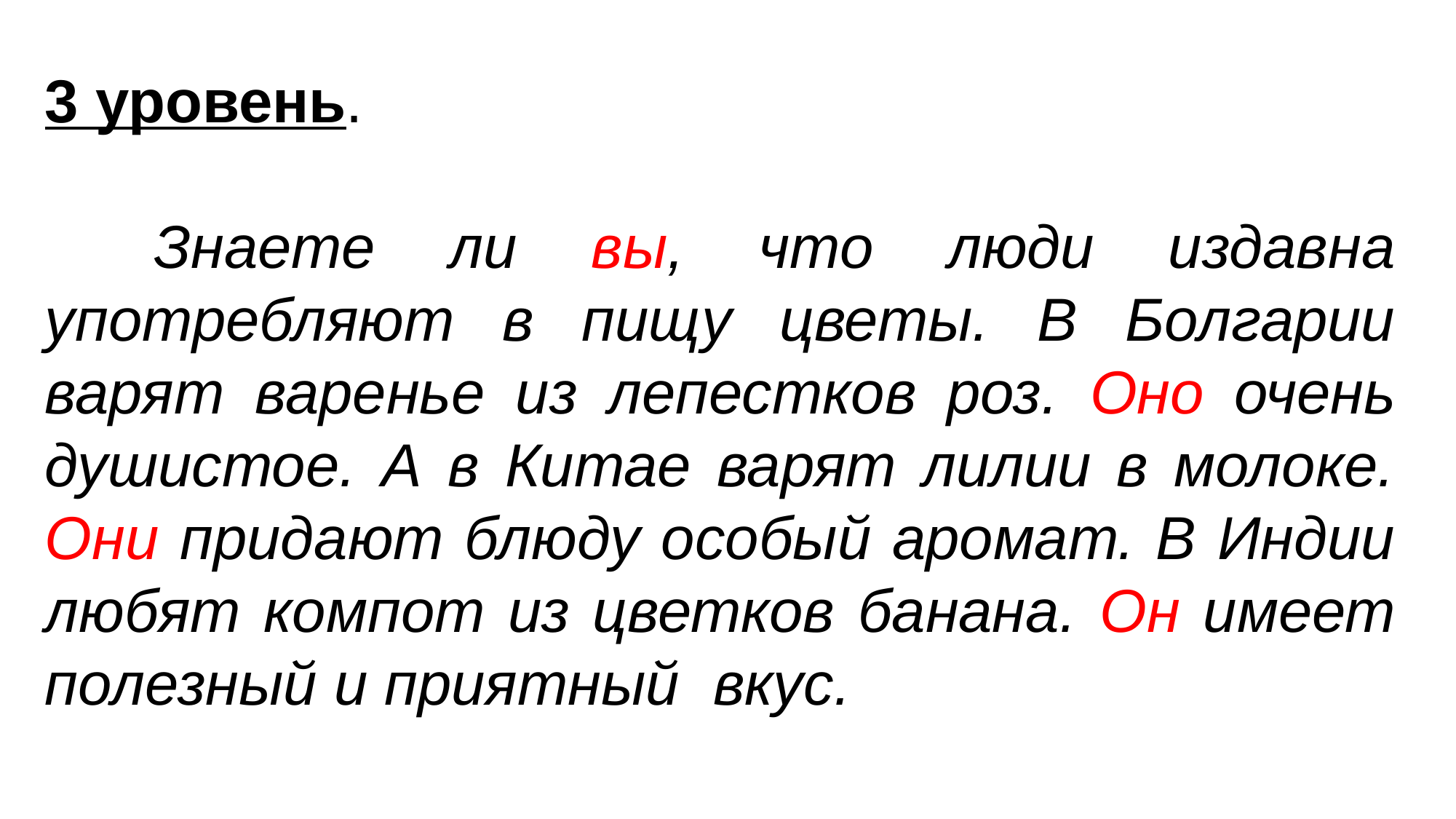

3 уровень.

	Знаете ли вы, что люди издавна употребляют в пищу цветы. В Болгарии варят варенье из лепестков роз. Оно очень душистое. А в Китае варят лилии в молоке. Они придают блюду особый аромат. В Индии любят компот из цветков банана. Он имеет полезный и приятный  вкус.